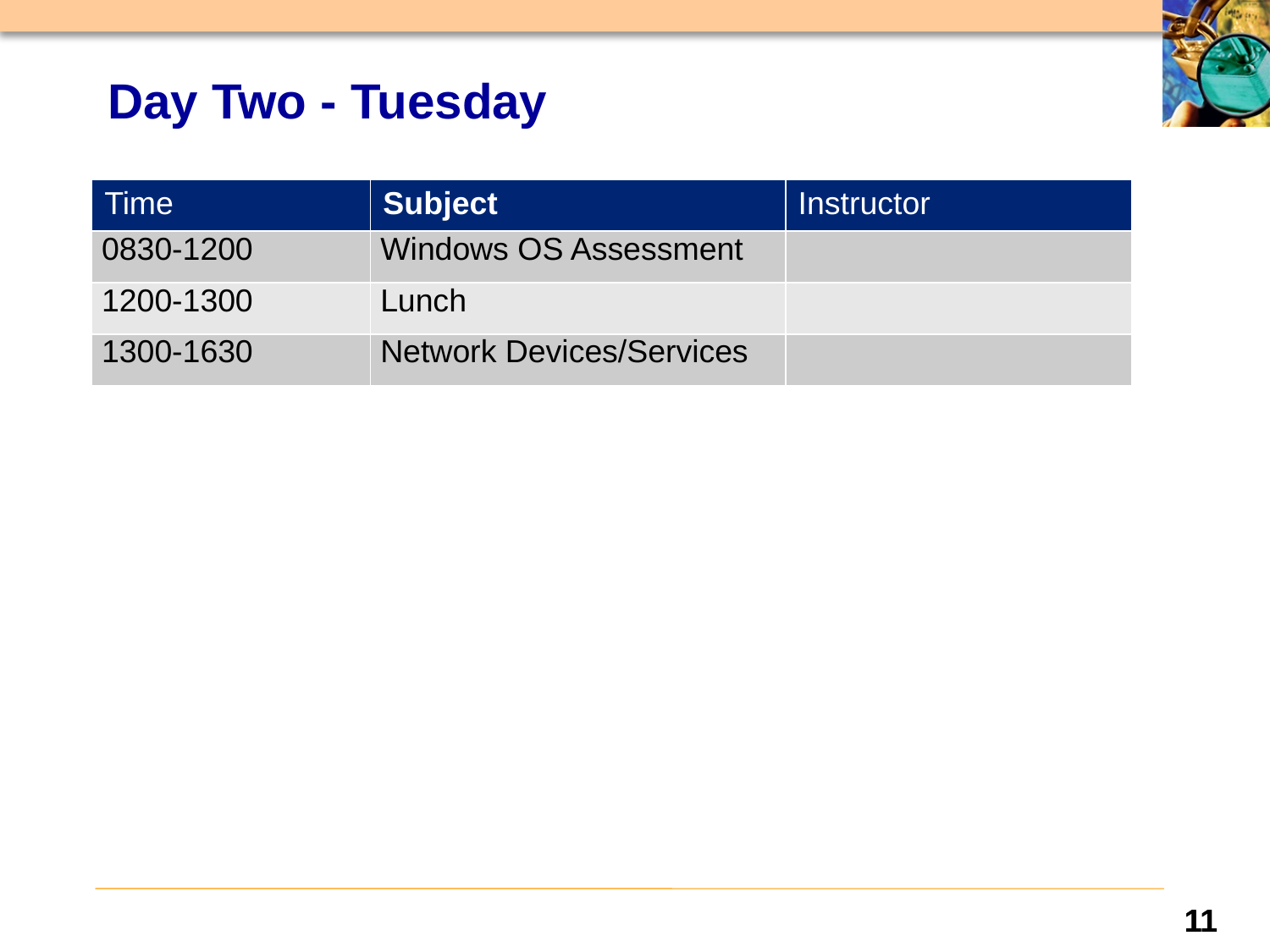

# Day Two - Tuesday
| Time | Subject | Instructor |
| --- | --- | --- |
| 0830-1200 | Windows OS Assessment |  |
| 1200-1300 | Lunch |  |
| 1300-1630 | Network Devices/Services |  |
11